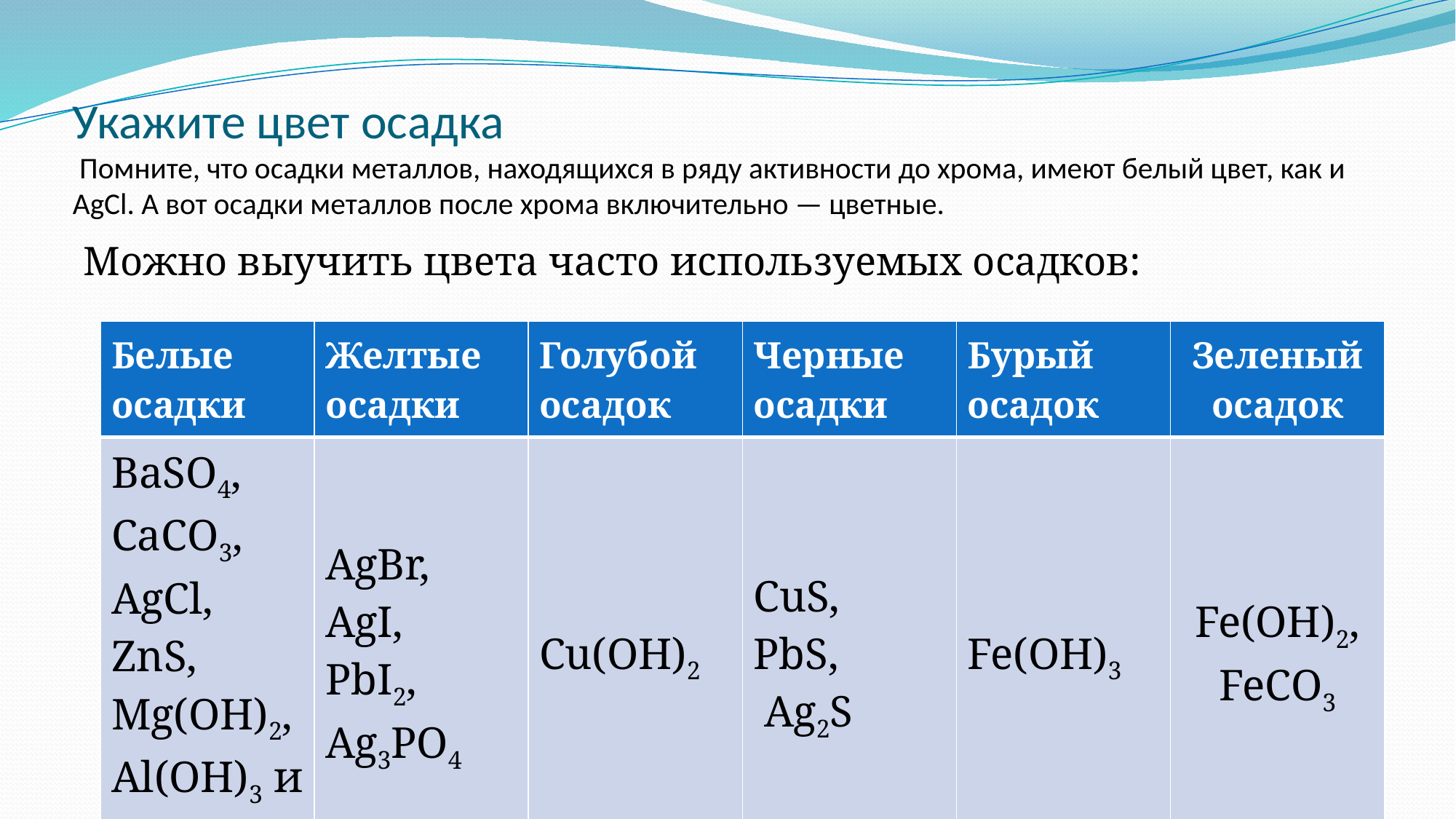

# Укажите цвет осадка Помните, что осадки металлов, находящихся в ряду активности до хрома, имеют белый цвет, как и AgCl. А вот осадки металлов после хрома включительно — цветные.
Можно выучить цвета часто используемых осадков:

| Белые осадки | Желтые осадки | Голубой осадок | Черные осадки | Бурый осадок | Зеленый осадок |
| --- | --- | --- | --- | --- | --- |
| BaSO4, CaCO3, AgCl, ZnS, Mg(OH)2, Al(OH)3 и т. д. | AgBr, AgI, PbI2, Ag3PO4 | Cu(OH)2 | CuS, PbS, Ag2S | Fe(OH)3 | Fe(OH)2, FeCO3 |